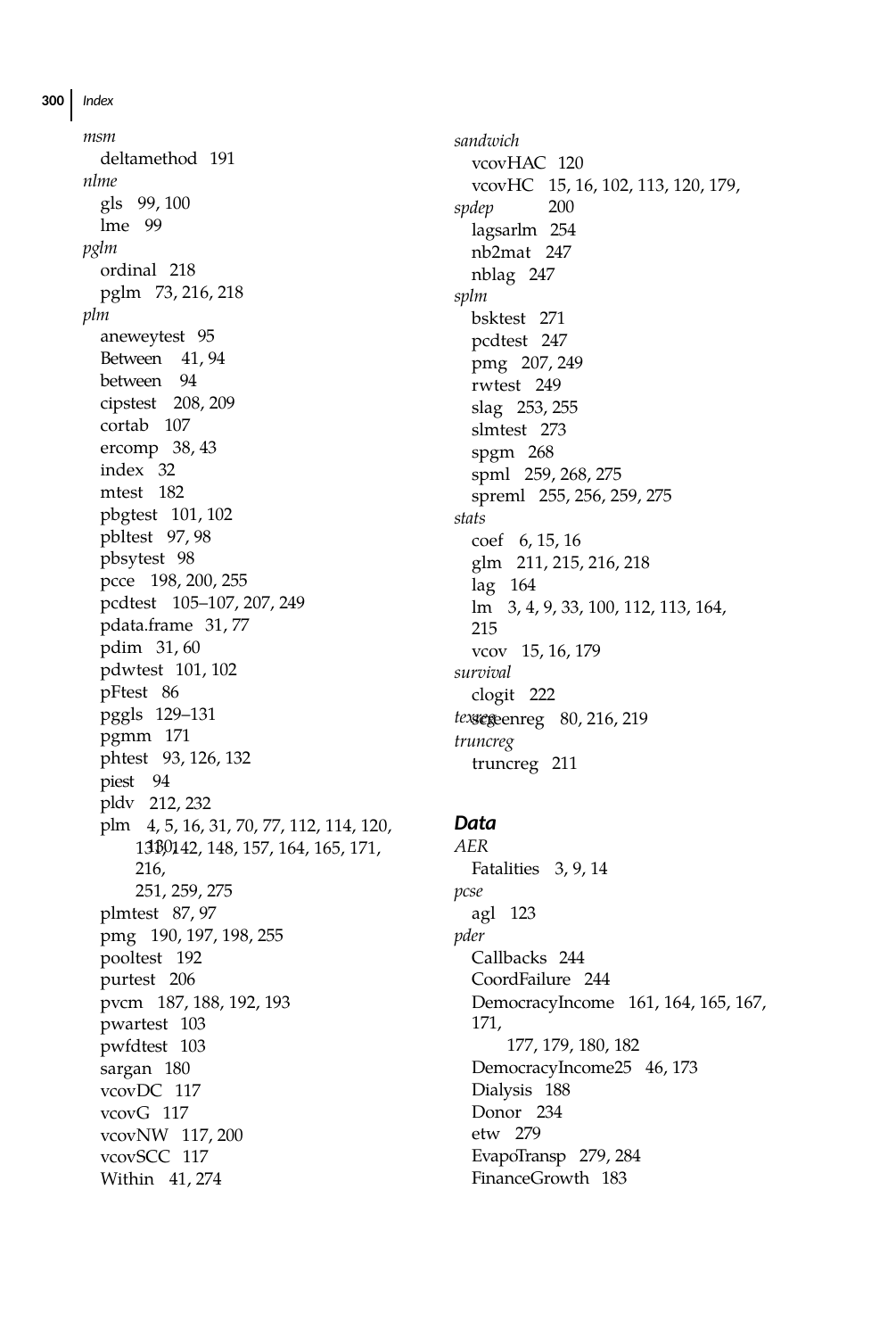

300  Index

msm
deltamethod 191
nlme
sandwich
vcovHAC 120
vcovHC
spdep
lagsarlm 254
nb2mat  247
15, 16, 102, 113, 120, 179, 200
gls  99, 100
lme  99
pglm
ordinal 218
pglm 73, 216, 218
plm
aneweytest 95
nblag 247
splm
bsktest 271
pcdtest 247
pmg  207, 249
rwtest  249
slag  253, 255
slmtest 273
spgm 268
spml  259, 268, 275
spreml 255, 256, 259, 275
stats
coef  6, 15, 16
glm  211, 215, 216, 218
lag  164
lm  3, 4, 9, 33, 100, 112, 113, 164, 215
vcov 15, 16, 179
survival
clogit  222
texreg
Between between cipstest
41, 94
94
208, 209
cortab  107
ercomp 38, 43
index 32
mtest  182
pbgtest 101, 102
pbltest  97, 98
pbsytest 98
pcce  198, 200, 255
pcdtest  105–107, 207, 249
pdata.frame 31, 77
pdim  31, 60
pdwtest 101, 102
pFtest 86
pggls 129–131
pgmm 171
phtest  93, 126, 132
screenreg
truncreg
truncreg 211
80, 216, 219
piest pldv plm
94
212, 232
4, 5, 16, 31, 70, 77, 112, 114, 120, 130,
Data
AER
Fatalities
pcse
agl  123
pder
Callbacks 244
131, 142, 148, 157, 164, 165, 171, 216,
251, 259, 275
plmtest 87, 97
pmg  190, 197, 198, 255
pooltest 192
purtest 206
pvcm 187, 188, 192, 193
pwartest 103
pwfdtest 103
sargan 180
vcovDC 117
vcovG 117
vcovNW 117, 200
vcovSCC 117
Within  41, 274
3, 9, 14
CoordFailure 244
DemocracyIncome 161, 164, 165, 167, 171,
177, 179, 180, 182
DemocracyIncome25 46, 173
Dialysis 188
Donor  234
etw  279
EvapoTransp 279, 284
FinanceGrowth 183